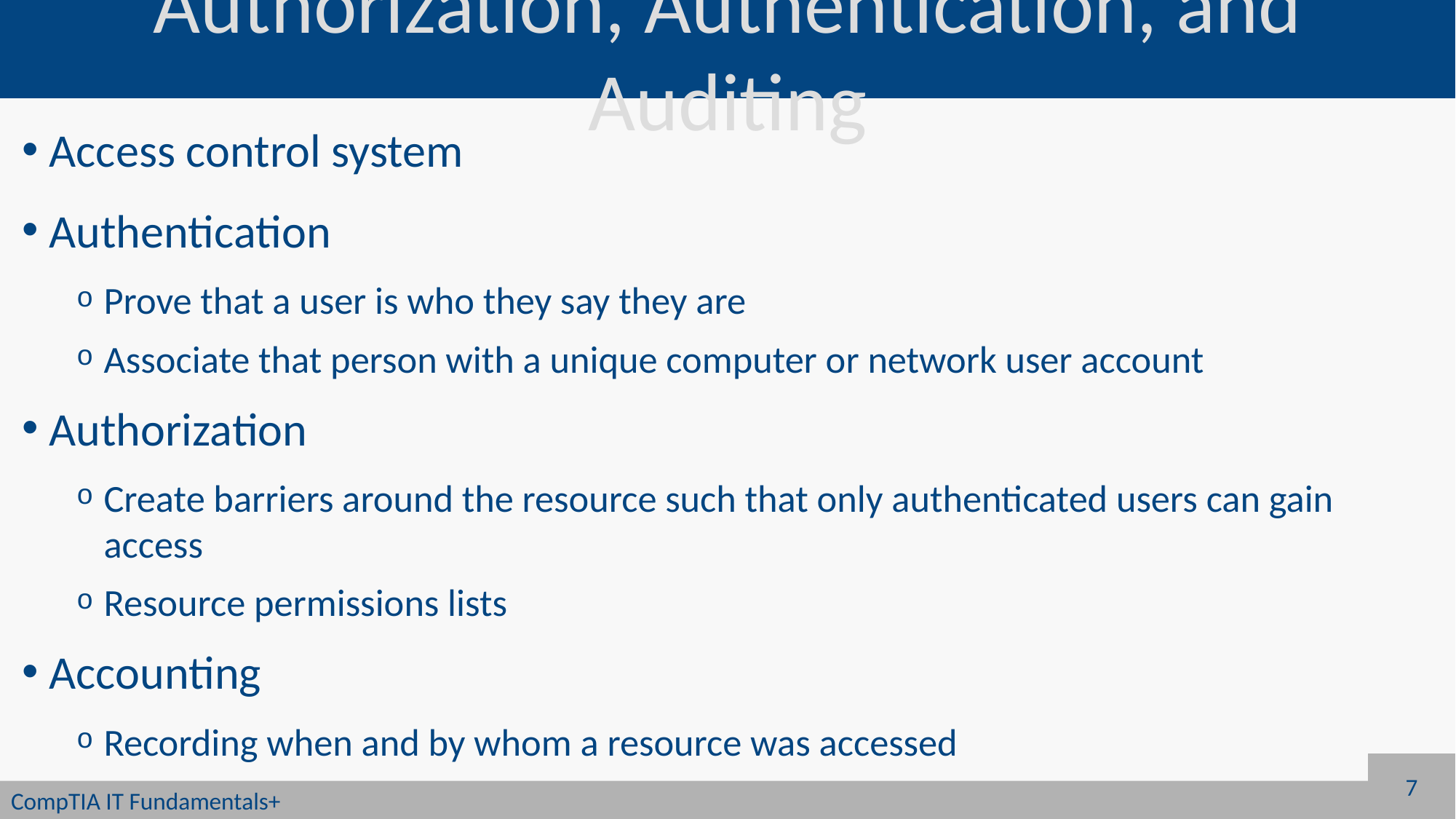

# Authorization, Authentication, and Auditing
Access control system
Authentication
Prove that a user is who they say they are
Associate that person with a unique computer or network user account
Authorization
Create barriers around the resource such that only authenticated users can gain access
Resource permissions lists
Accounting
Recording when and by whom a resource was accessed

7
CompTIA IT Fundamentals+